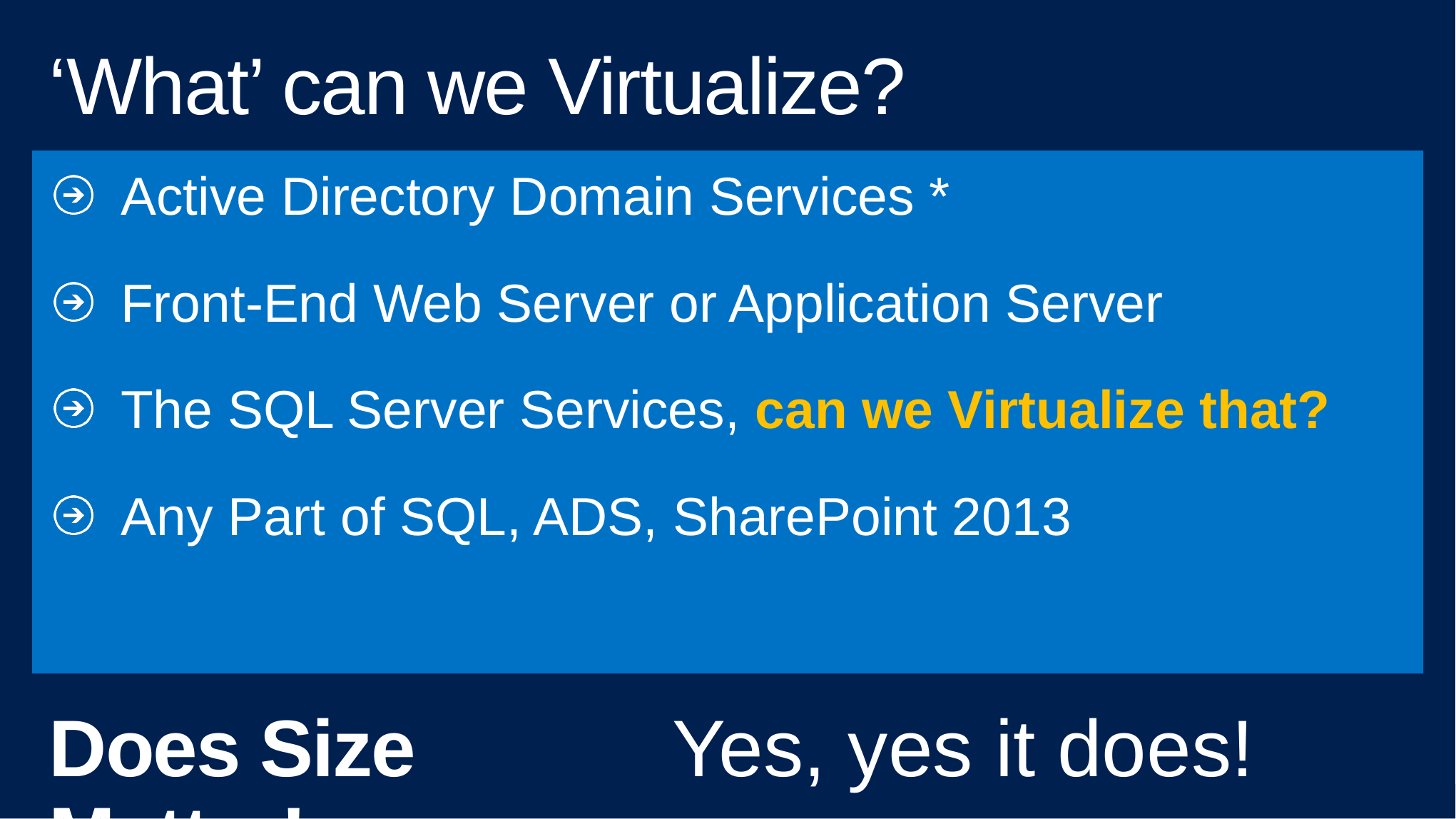

# ‘What’ can we Virtualize?

Active Directory Domain Services *
Front-End Web Server or Application Server
The SQL Server Services, can we Virtualize that?
Any Part of SQL, ADS, SharePoint 2013
Yes, yes it does!
Does Size Matter!